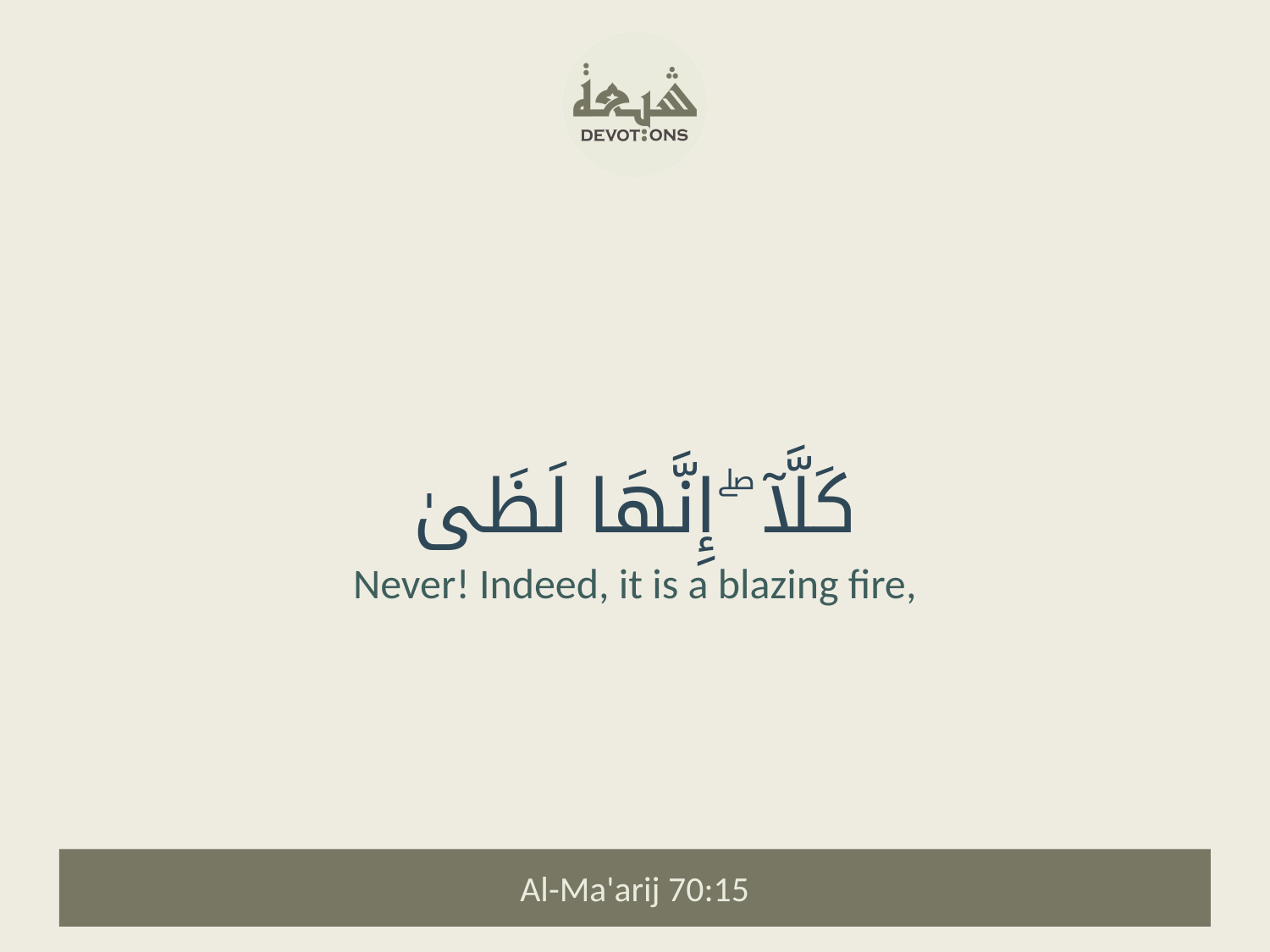

كَلَّآ ۖ إِنَّهَا لَظَىٰ
Never! Indeed, it is a blazing fire,
Al-Ma'arij 70:15